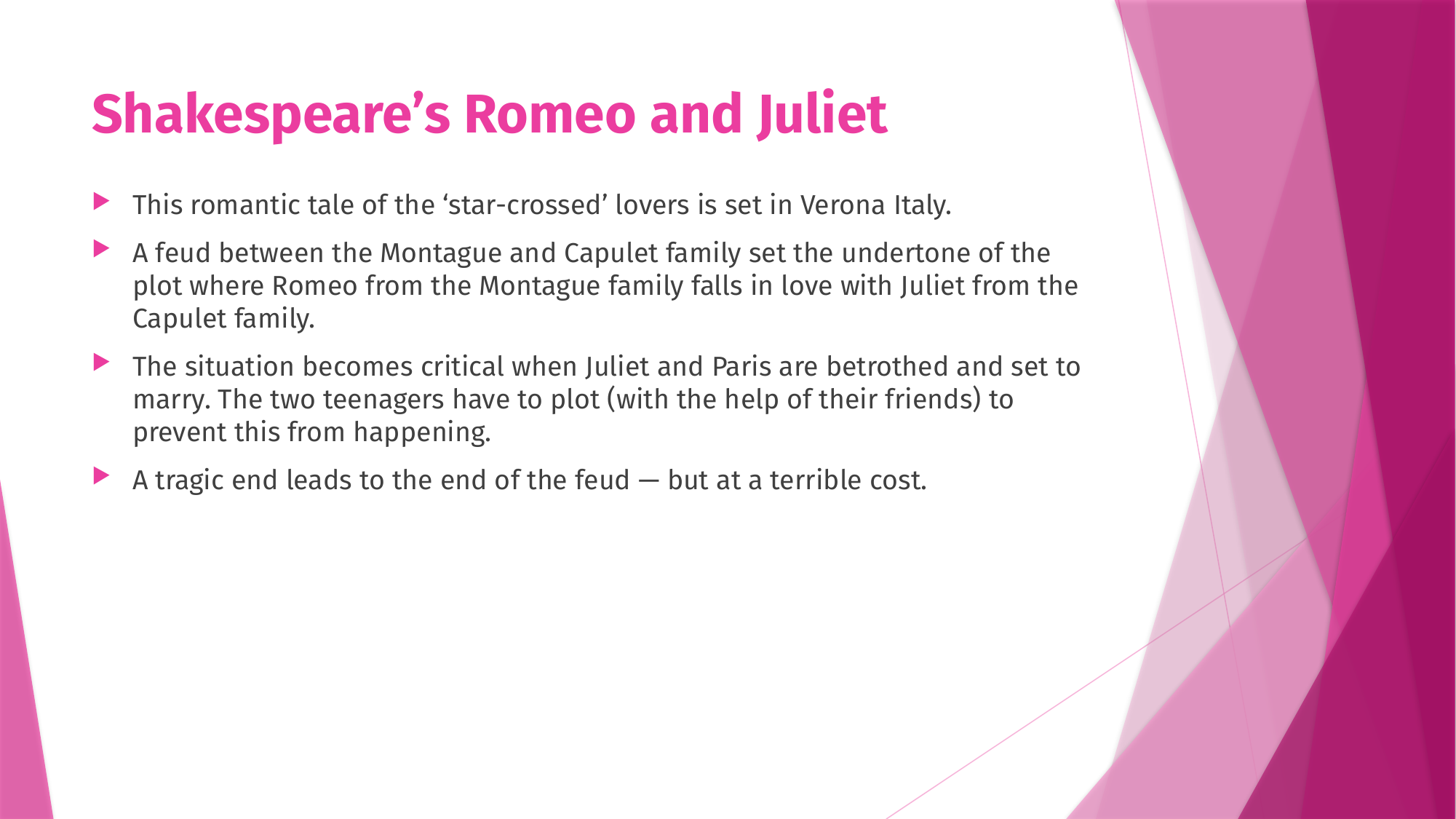

# Shakespeare’s Romeo and Juliet
This romantic tale of the ‘star-crossed’ lovers is set in Verona Italy.
A feud between the Montague and Capulet family set the undertone of the plot where Romeo from the Montague family falls in love with Juliet from the Capulet family.
The situation becomes critical when Juliet and Paris are betrothed and set to marry. The two teenagers have to plot (with the help of their friends) to prevent this from happening.
A tragic end leads to the end of the feud — but at a terrible cost.